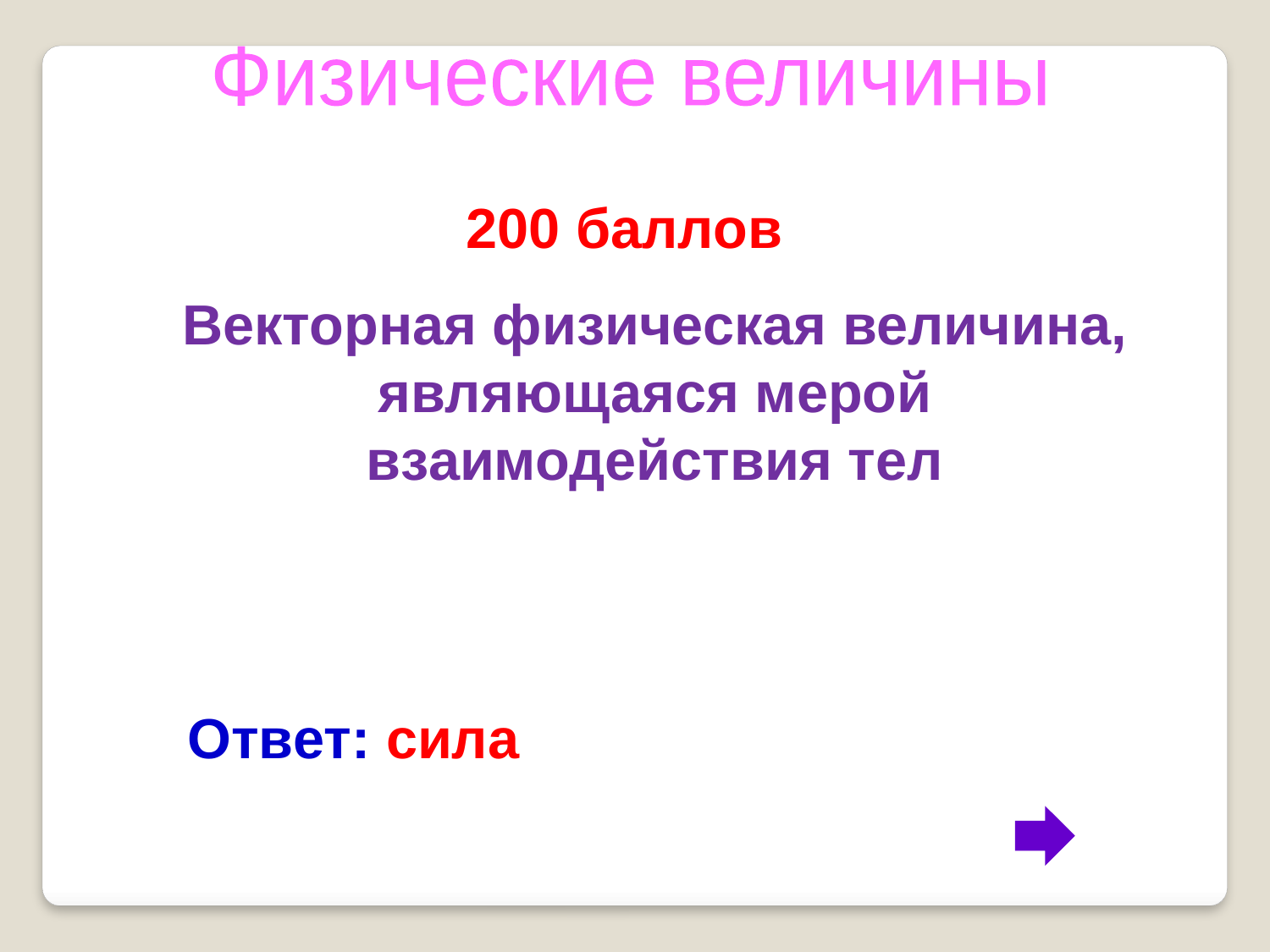

Физические величины
                                     200 баллов
Векторная физическая величина, являющаяся мерой взаимодействия тел
Ответ: сила